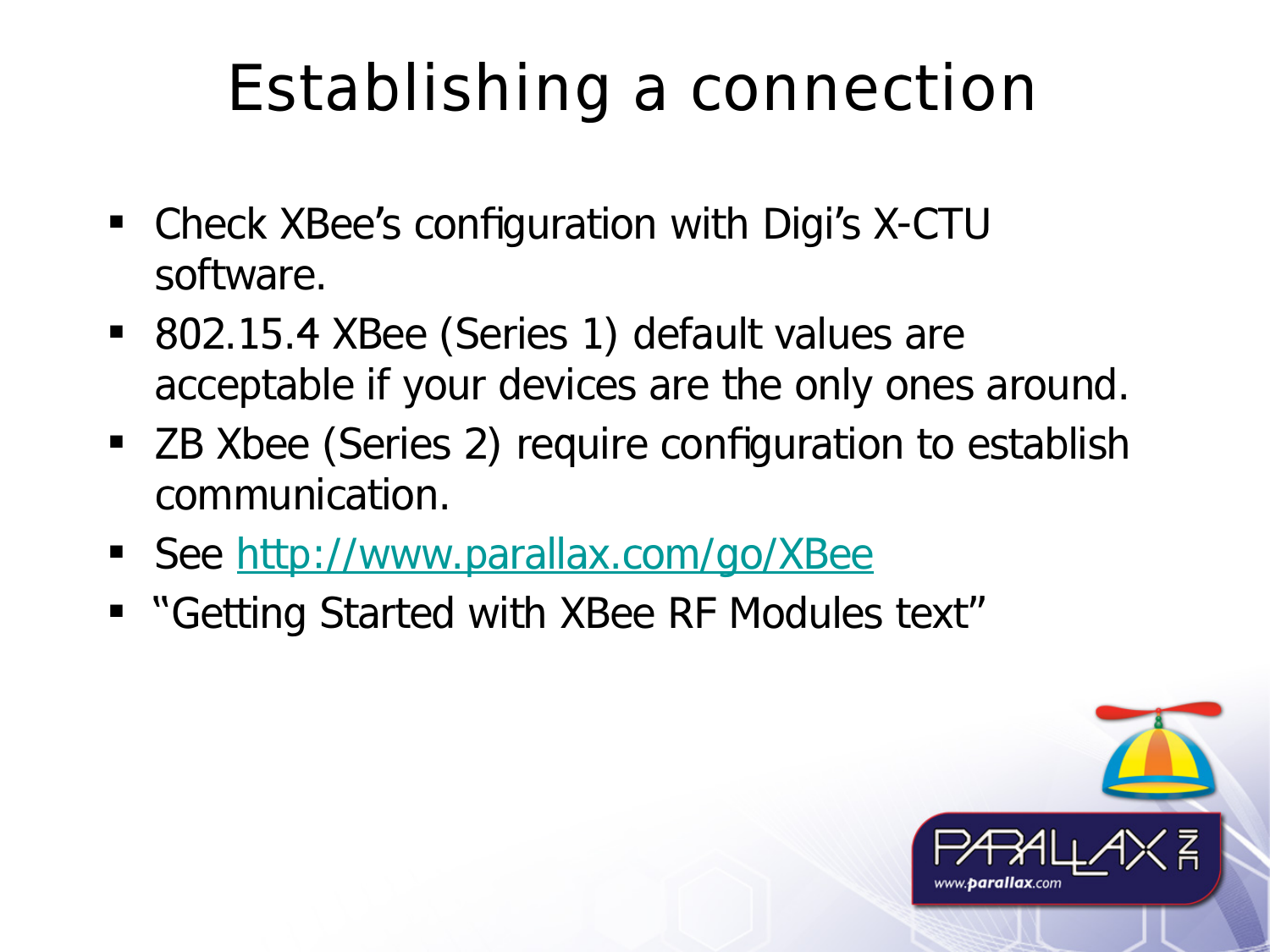

# Establishing a connection
Check XBee’s configuration with Digi’s X-CTU software.
802.15.4 XBee (Series 1) default values are acceptable if your devices are the only ones around.
ZB Xbee (Series 2) require configuration to establish communication.
See http://www.parallax.com/go/XBee
“Getting Started with XBee RF Modules text”